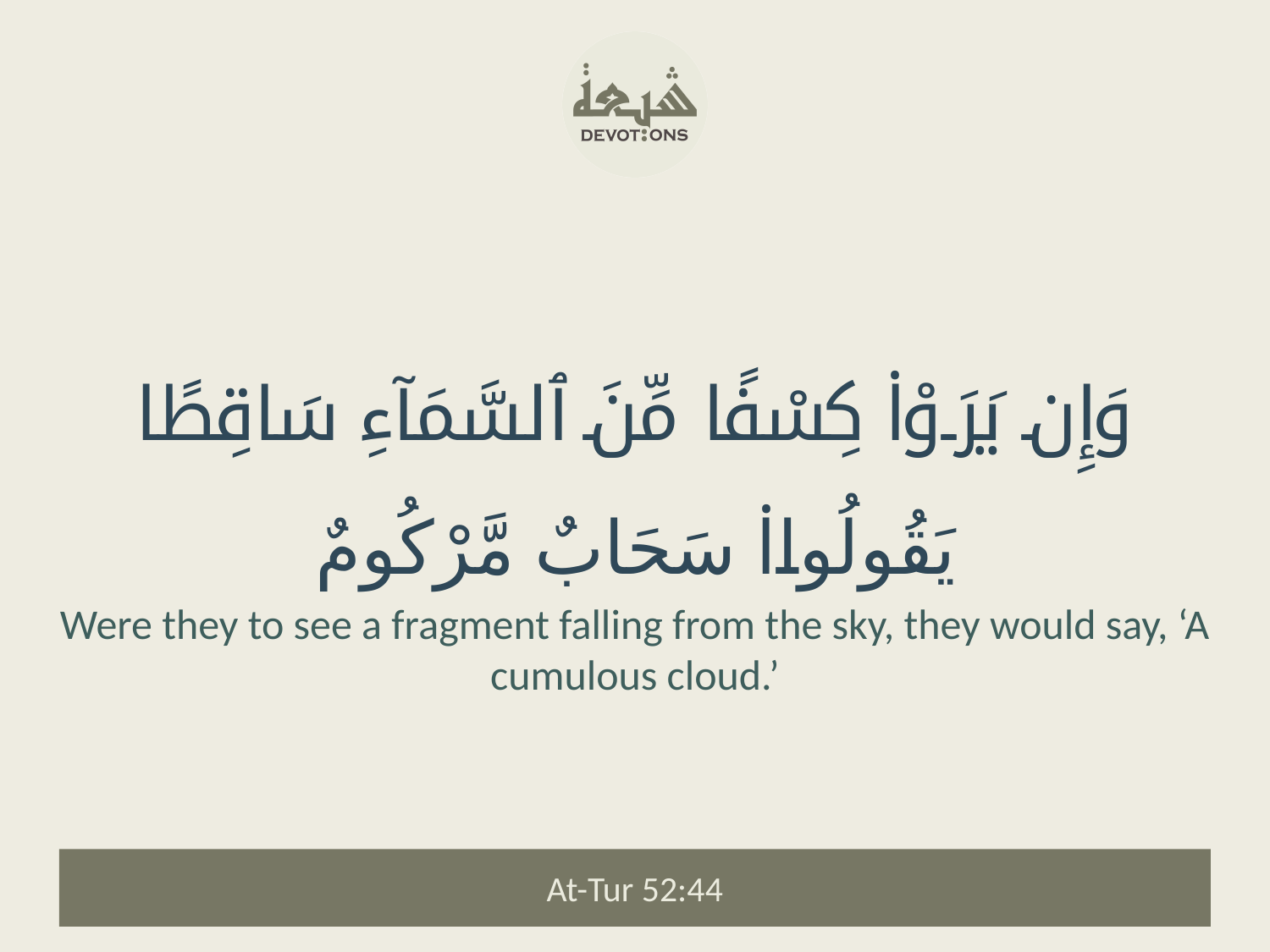

وَإِن يَرَوْا۟ كِسْفًا مِّنَ ٱلسَّمَآءِ سَاقِطًا يَقُولُوا۟ سَحَابٌ مَّرْكُومٌ
Were they to see a fragment falling from the sky, they would say, ‘A cumulous cloud.’
At-Tur 52:44